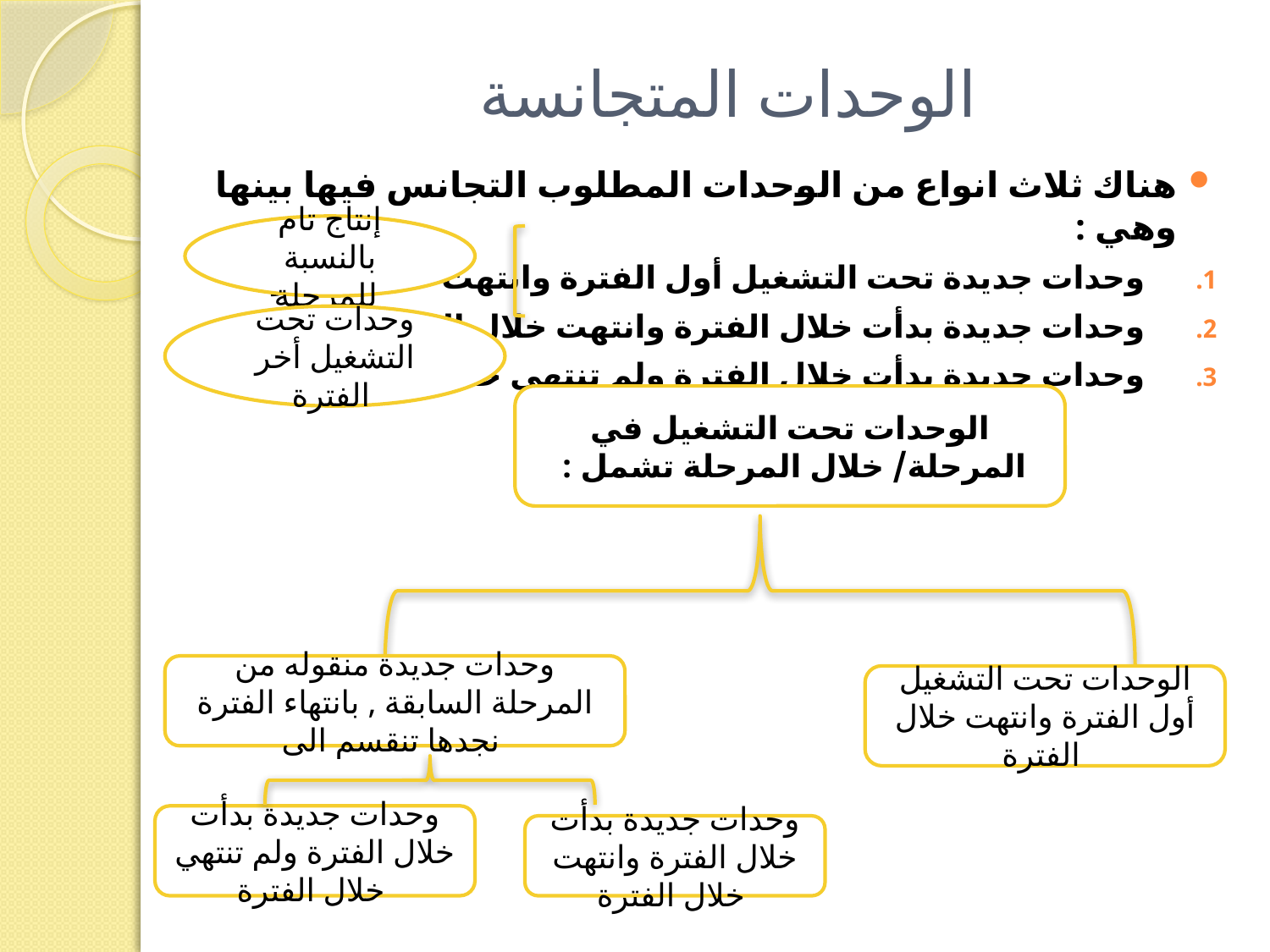

# الوحدات المتجانسة
هناك ثلاث انواع من الوحدات المطلوب التجانس فيها بينها وهي :
وحدات جديدة تحت التشغيل أول الفترة وانتهت خلال الفترة.
وحدات جديدة بدأت خلال الفترة وانتهت خلال الفترة
وحدات جديدة بدأت خلال الفترة ولم تنتهي خلال الفترة.
إنتاج تام بالنسبة للمرحلة

وحدات تحت التشغيل أخر الفترة
الوحدات تحت التشغيل في المرحلة/ خلال المرحلة تشمل :

وحدات جديدة منقوله من المرحلة السابقة , بانتهاء الفترة نجدها تنقسم الى
الوحدات تحت التشغيل أول الفترة وانتهت خلال الفترة
وحدات جديدة بدأت خلال الفترة ولم تنتهي خلال الفترة
وحدات جديدة بدأت خلال الفترة وانتهت خلال الفترة